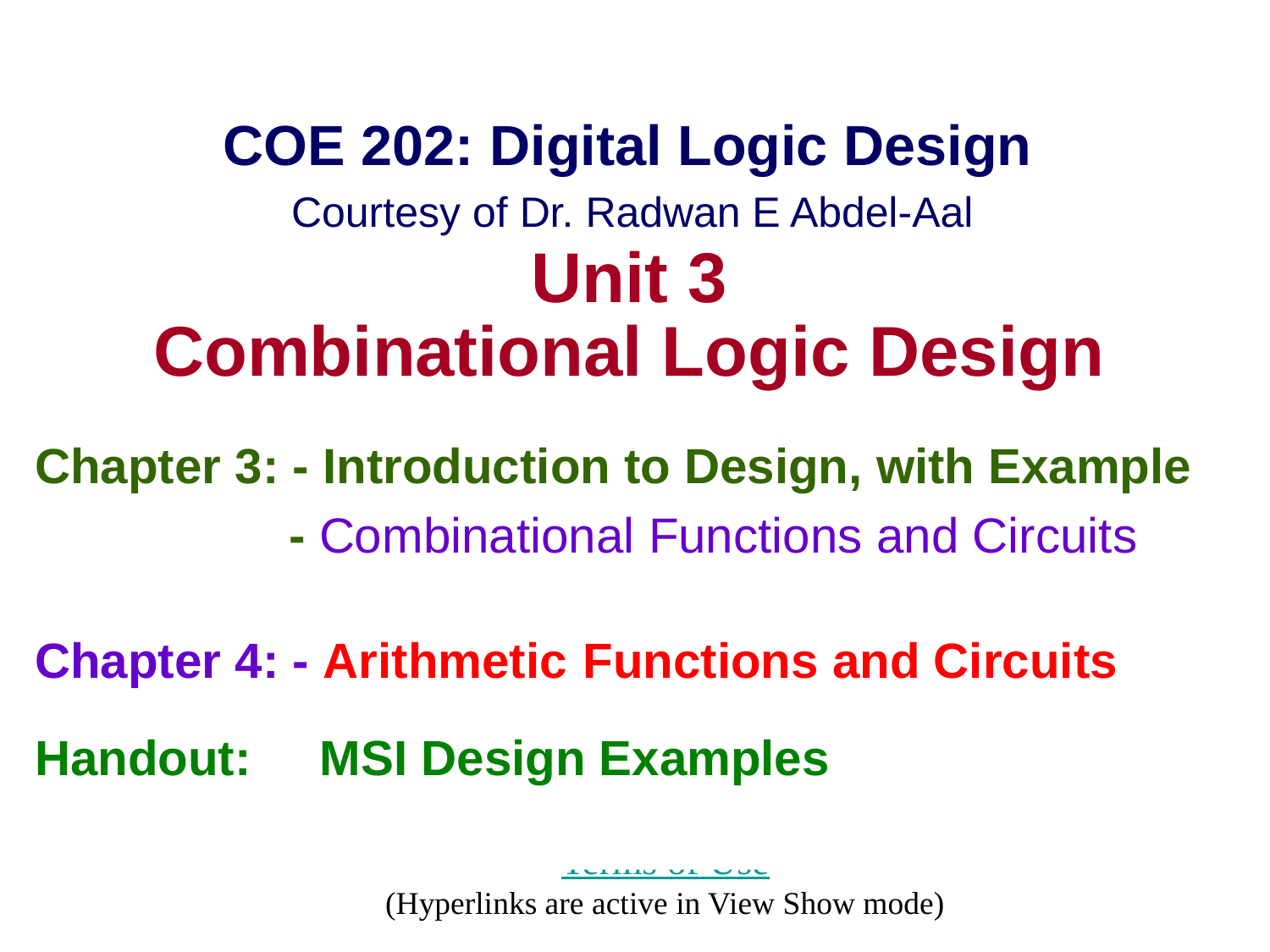

COE 202: Digital Logic Design
Courtesy of Dr. Radwan E Abdel-Aal
Unit 3
Combinational Logic Design

Chapter 3: - Introduction to Design, with Example
 		- Combinational Functions and Circuits

Chapter 4: - Arithmetic Functions and Circuits

Handout:     MSI Design Examples